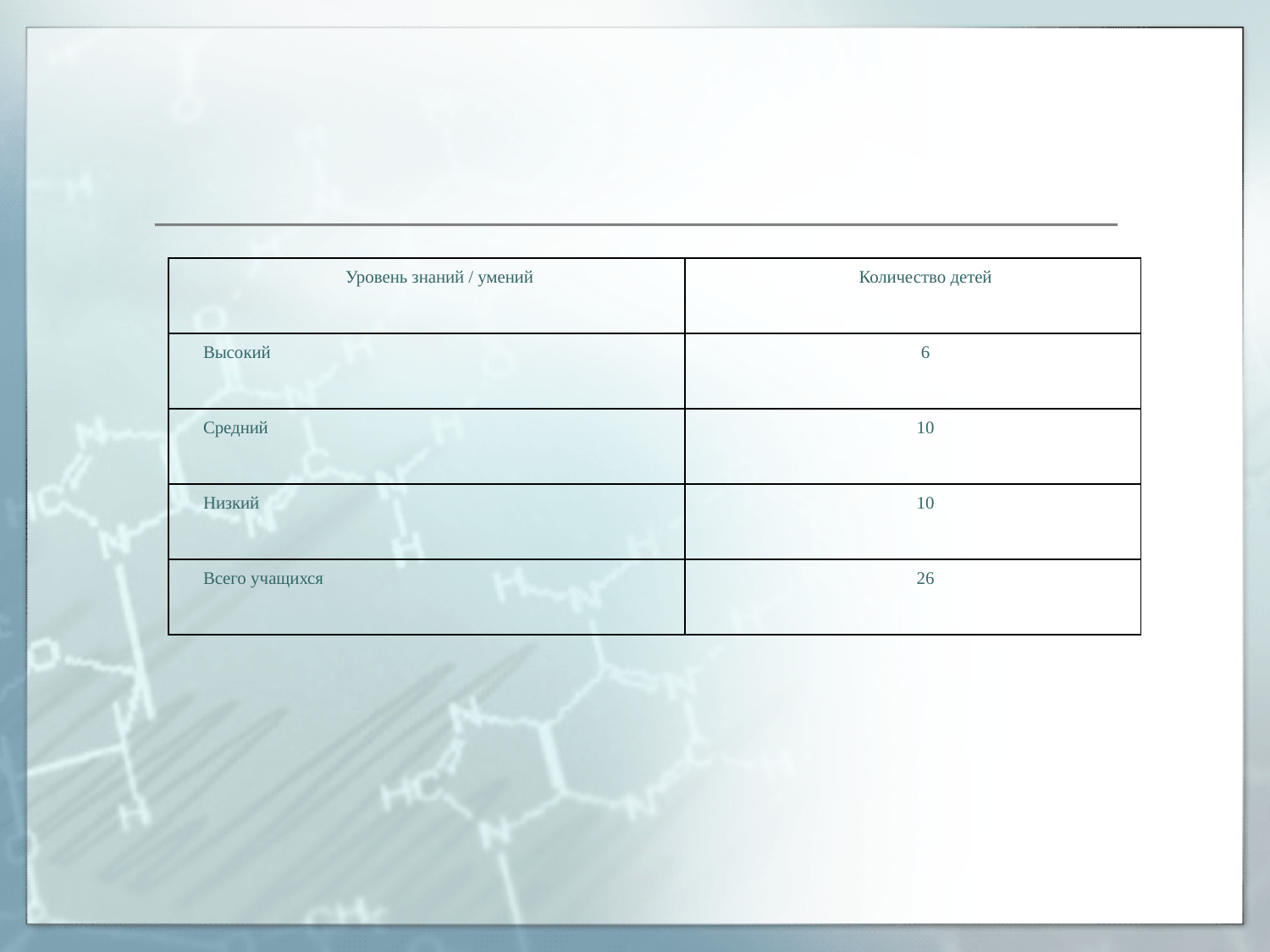

| Уровень знаний / умений | Количество детей |
| --- | --- |
| Высокий | 6 |
| Средний | 10 |
| Низкий | 10 |
| Всего учащихся | 26 |